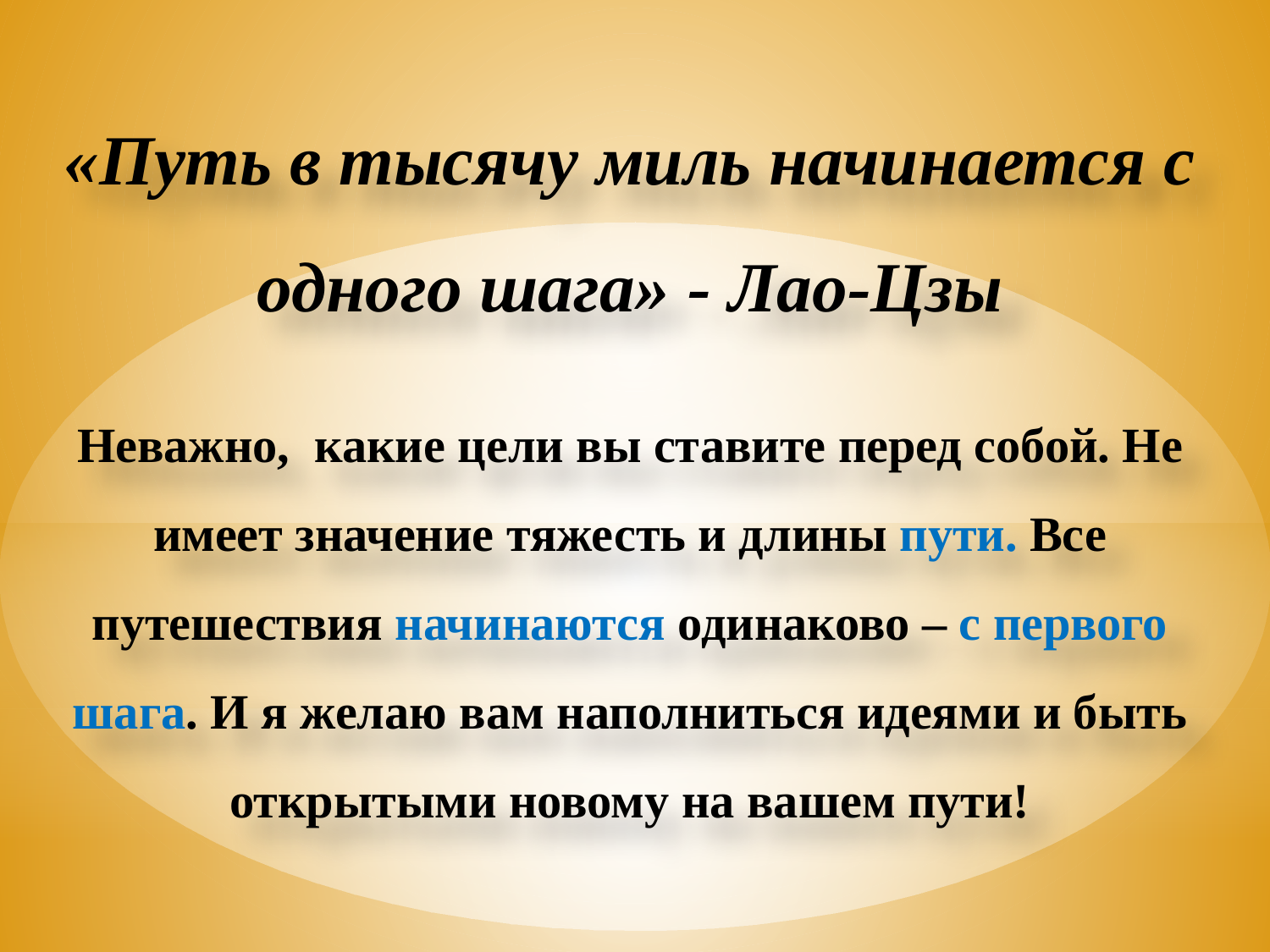

# «Путь в тысячу миль начинается с одного шага» - Лао-Цзы Неважно,  какие цели вы ставите перед собой. Не имеет значение тяжесть и длины пути. Все путешествия начинаются одинаково – с первого шага. И я желаю вам наполниться идеями и быть открытыми новому на вашем пути!